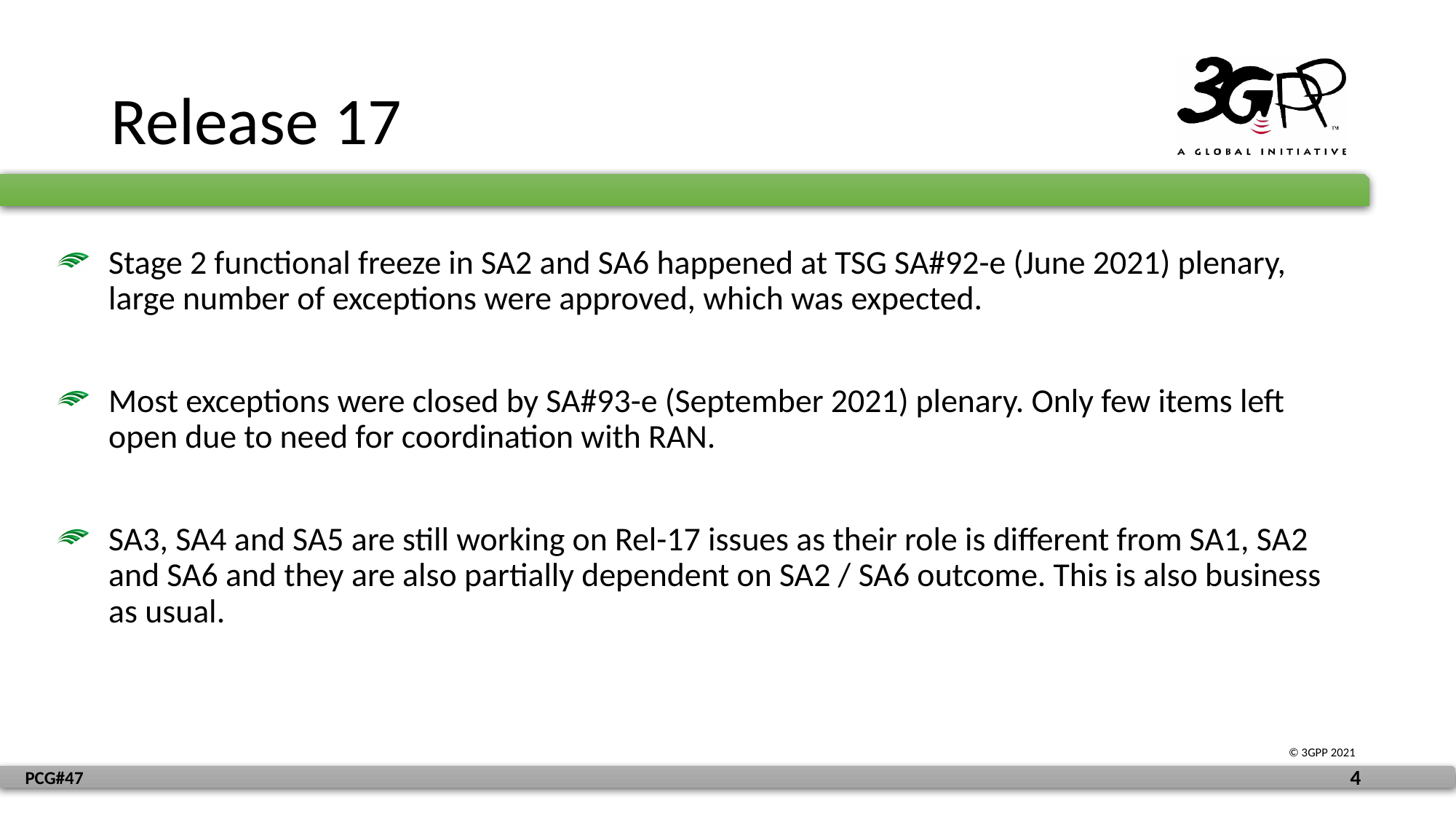

# Release 17
Stage 2 functional freeze in SA2 and SA6 happened at TSG SA#92-e (June 2021) plenary, large number of exceptions were approved, which was expected.

Most exceptions were closed by SA#93-e (September 2021) plenary. Only few items left open due to need for coordination with RAN.

SA3, SA4 and SA5 are still working on Rel-17 issues as their role is different from SA1, SA2 and SA6 and they are also partially dependent on SA2 / SA6 outcome. This is also business as usual.